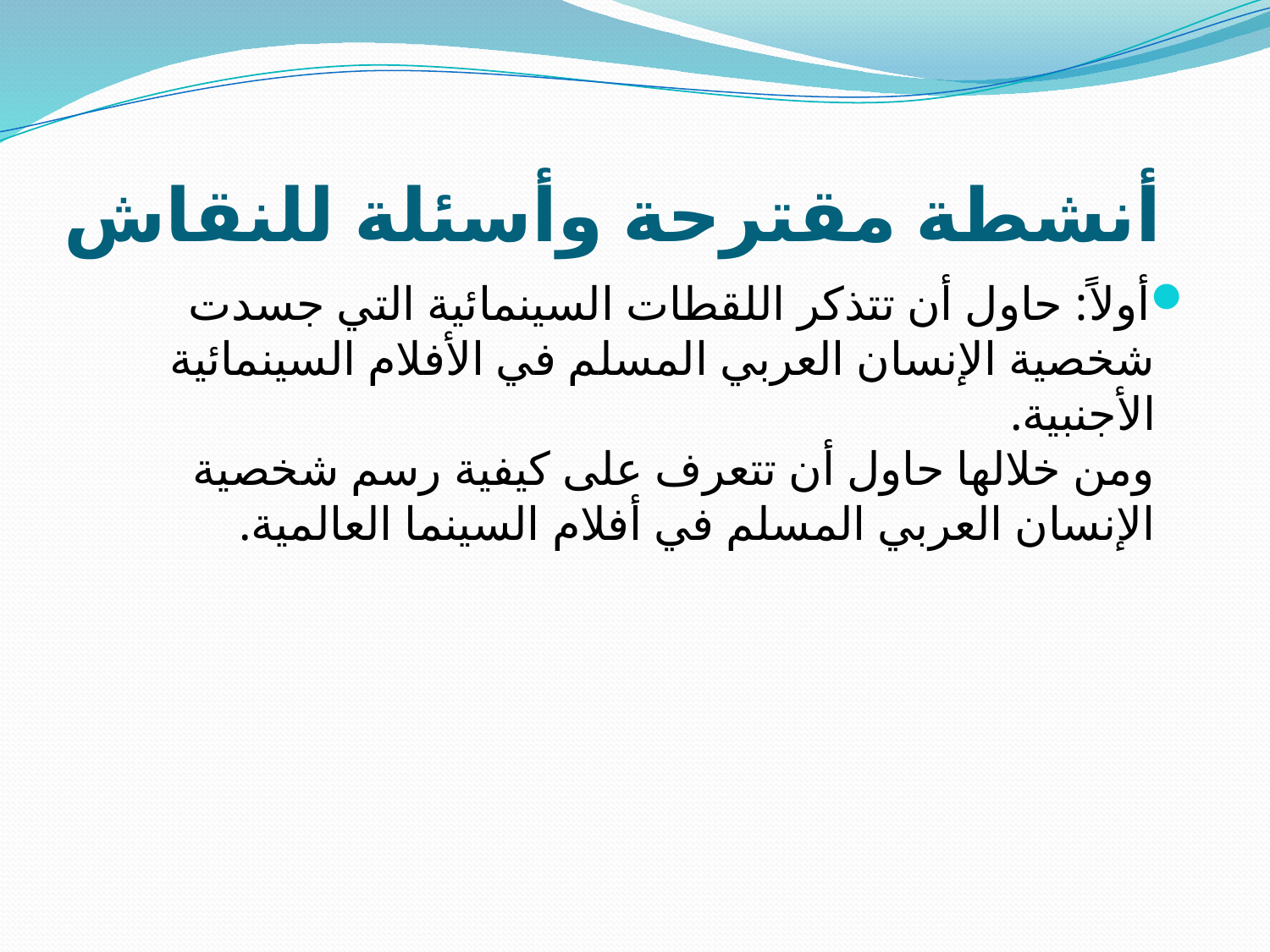

# أنشطة مقترحة وأسئلة للنقاش
أولاً: حاول أن تتذكر اللقطات السينمائية التي جسدت شخصية الإنسان العربي المسلم في الأفلام السينمائية الأجنبية. 
ومن خلالها حاول أن تتعرف على كيفية رسم شخصية الإنسان العربي المسلم في أفلام السينما العالمية.